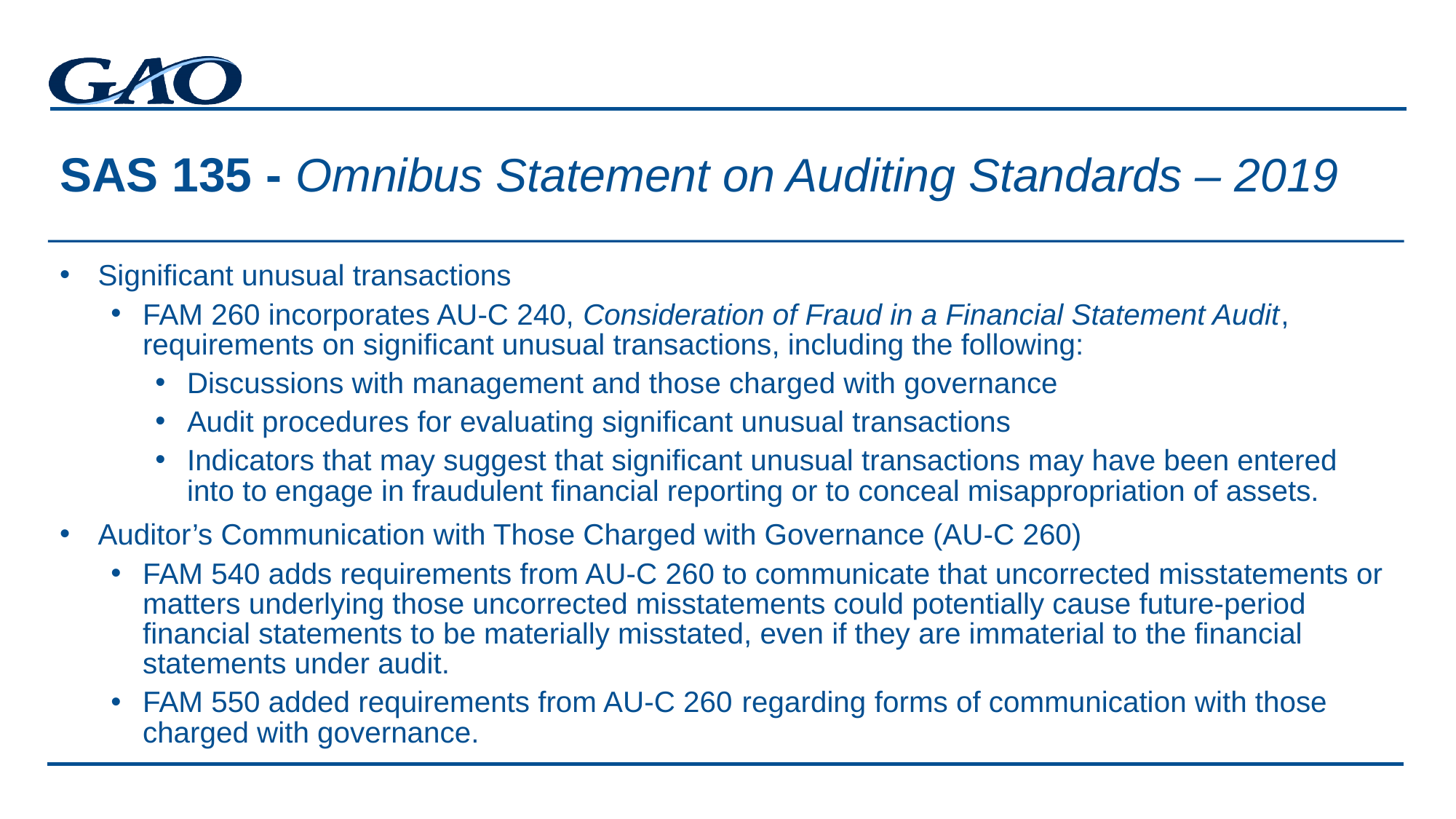

# SAS 135 - Omnibus Statement on Auditing Standards – 2019
Significant unusual transactions
FAM 260 incorporates AU-C 240, Consideration of Fraud in a Financial Statement Audit,  requirements on significant unusual transactions, including the following:
Discussions with management and those charged with governance
Audit procedures for evaluating significant unusual transactions
Indicators that may suggest that significant unusual transactions may have been entered into to engage in fraudulent financial reporting or to conceal misappropriation of assets.
Auditor’s Communication with Those Charged with Governance (AU-C 260)
FAM 540 adds requirements from AU-C 260 to communicate that uncorrected misstatements or matters underlying those uncorrected misstatements could potentially cause future-period financial statements to be materially misstated, even if they are immaterial to the financial statements under audit.
FAM 550 added requirements from AU-C 260 regarding forms of communication with those charged with governance.